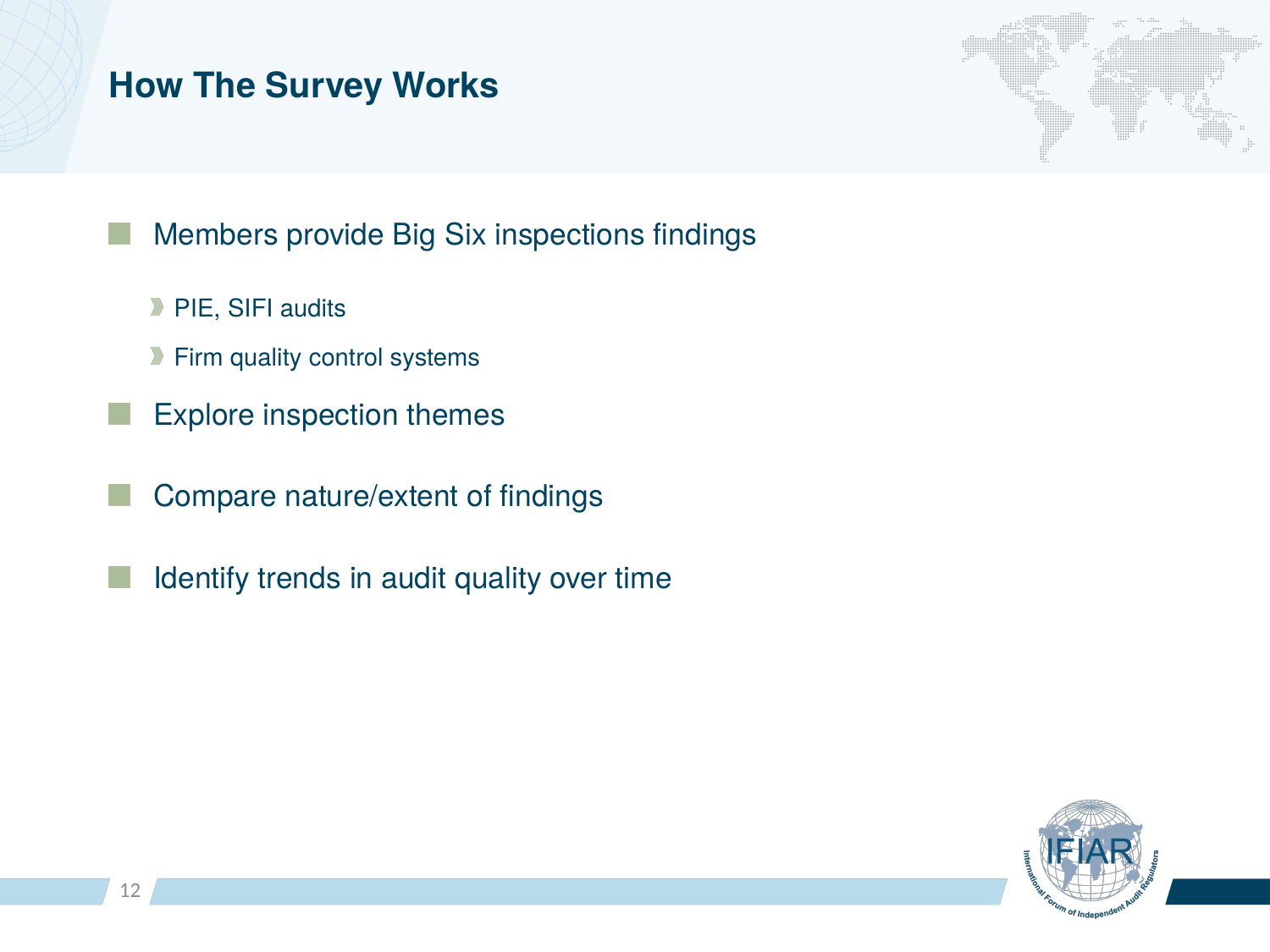

# How The Survey Works
Members provide Big Six inspections findings
PIE, SIFI audits
Firm quality control systems
Explore inspection themes
Compare nature/extent of findings
Identify trends in audit quality over time